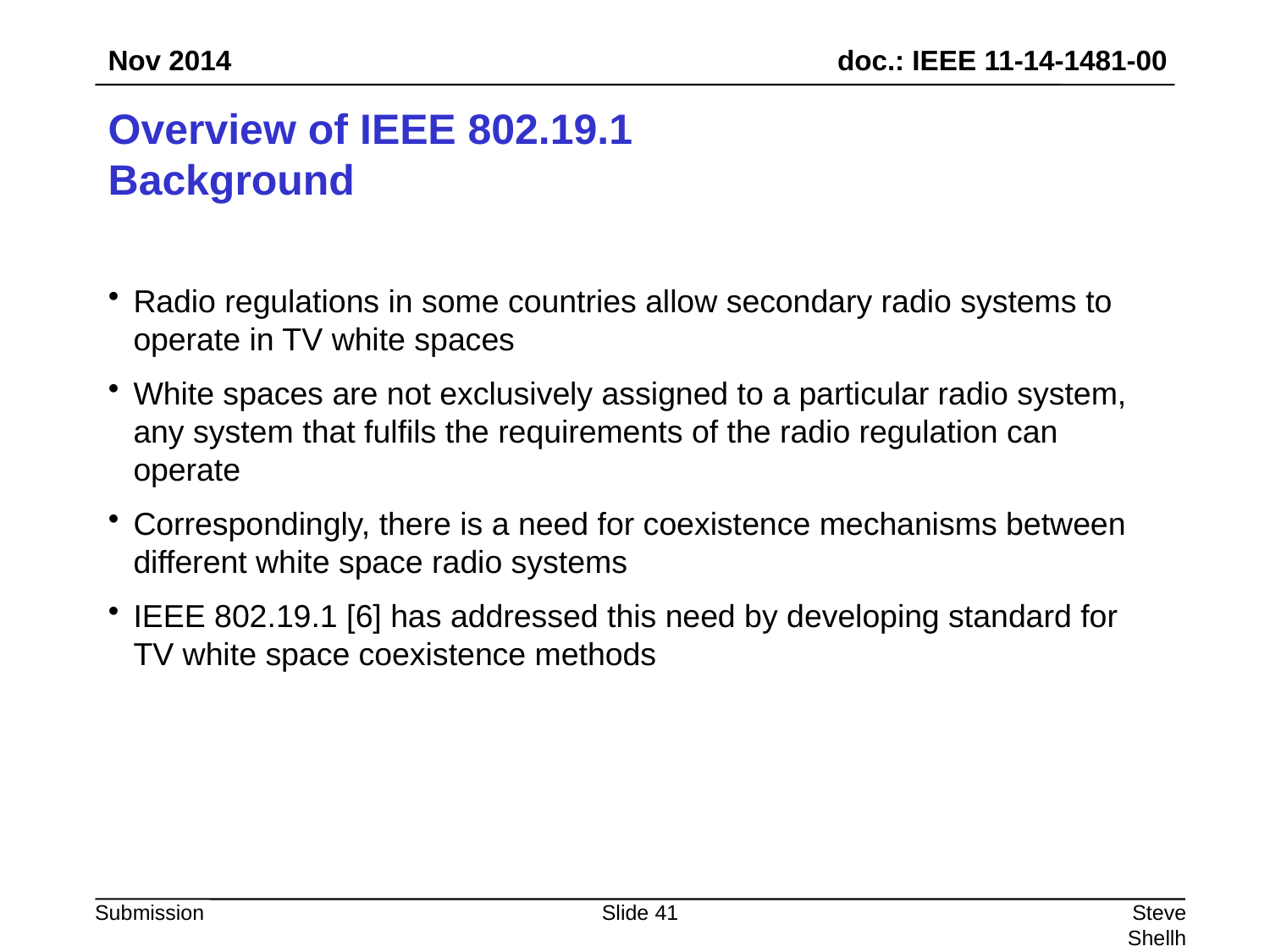

Nov 2014
# Overview of IEEE 802.19.1 Background
Radio regulations in some countries allow secondary radio systems to operate in TV white spaces
White spaces are not exclusively assigned to a particular radio system, any system that fulfils the requirements of the radio regulation can operate
Correspondingly, there is a need for coexistence mechanisms between different white space radio systems
IEEE 802.19.1 [6] has addressed this need by developing standard for TV white space coexistence methods
Slide 41
Steve Shellhammer, Qualcomm